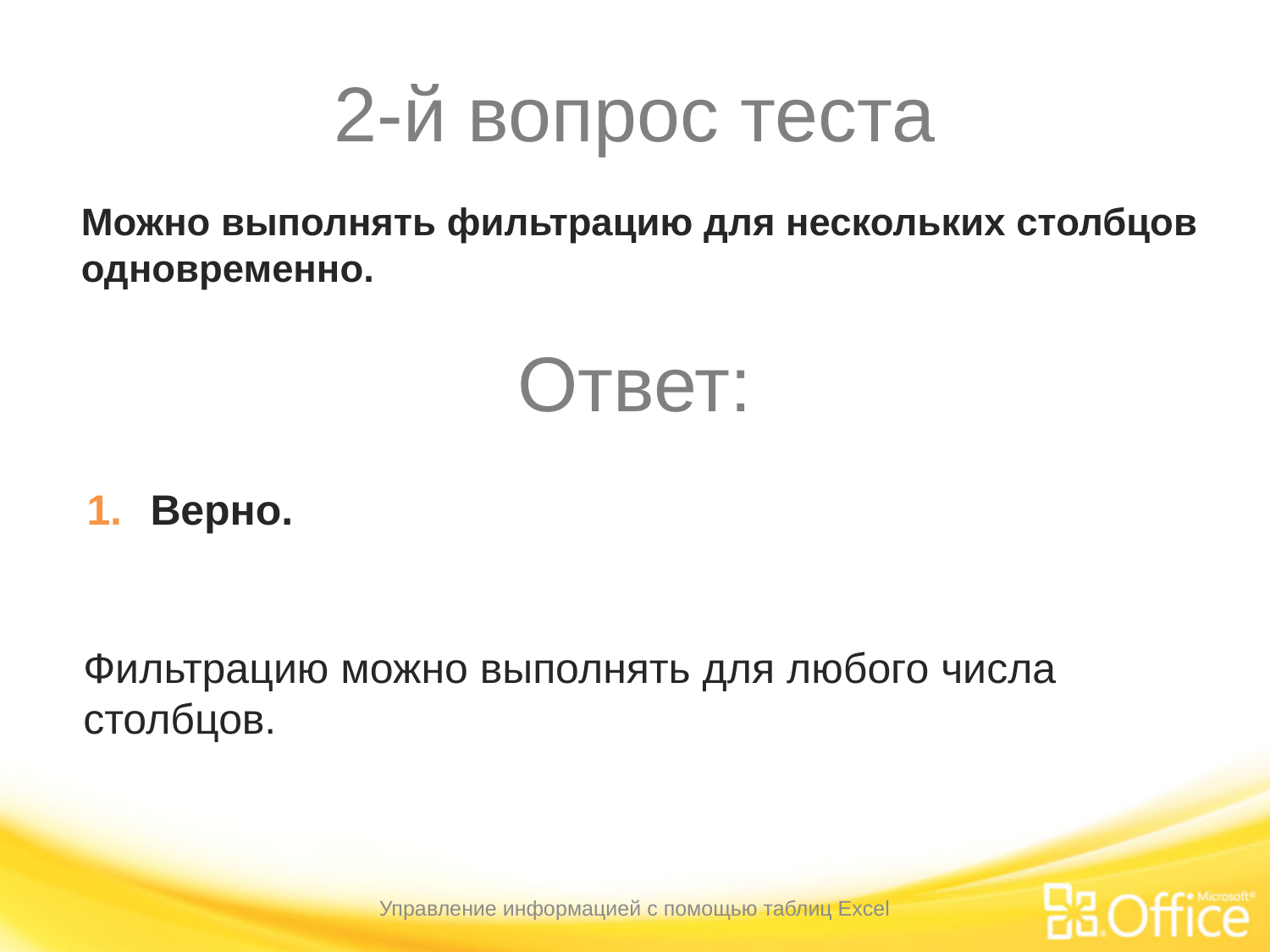

# 2-й вопрос теста
Можно выполнять фильтрацию для нескольких столбцов одновременно.
Ответ:
Верно.
Фильтрацию можно выполнять для любого числа столбцов.
Управление информацией с помощью таблиц Excel